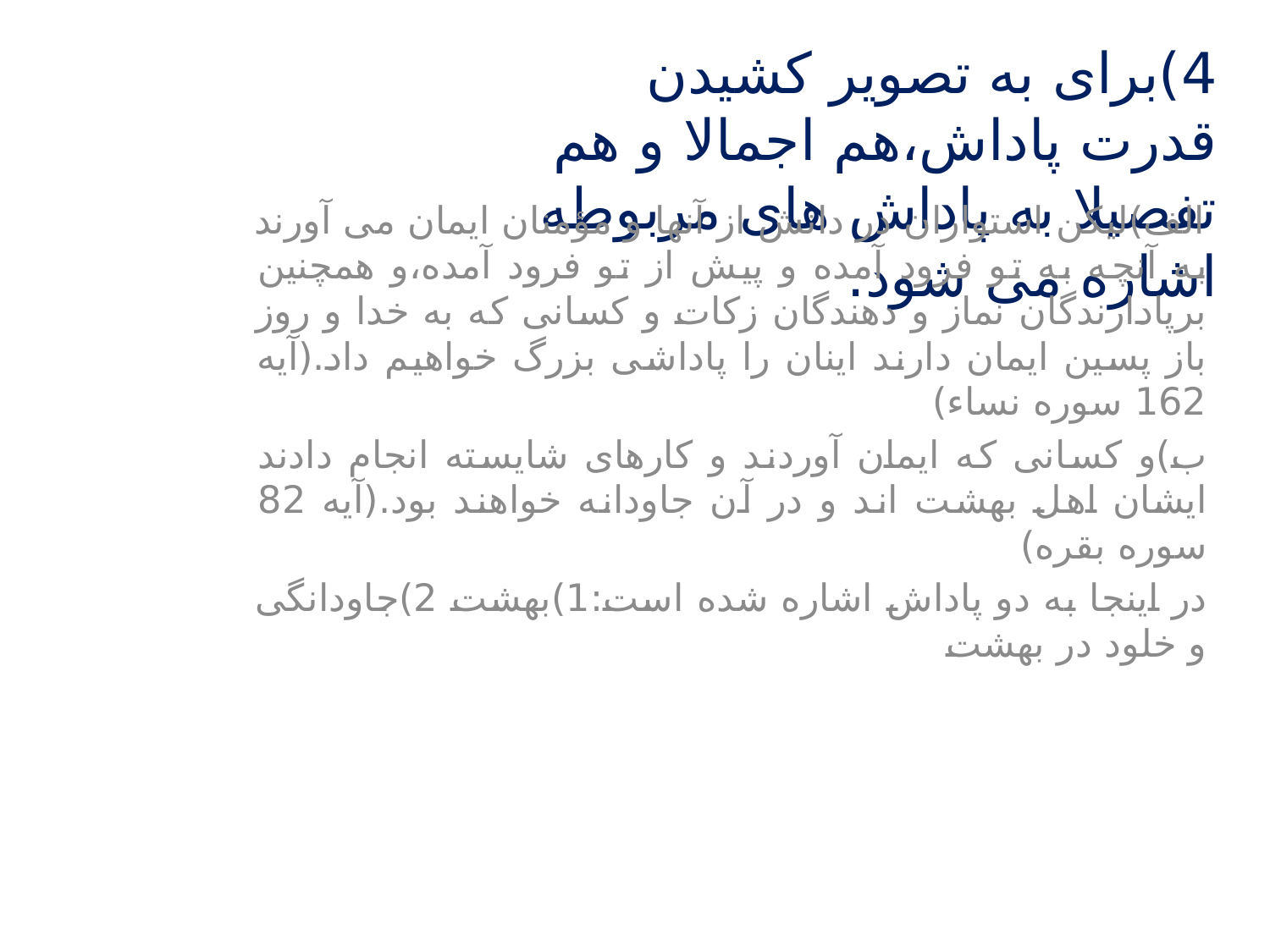

# 4)برای به تصویر کشیدن قدرت پاداش،هم اجمالا و هم تفصیلا به پاداش های مربوطه اشاره می شود.
الف)لیکن استواران در دانش از آنها و مؤمنان ایمان می آورند به آنچه به تو فرود آمده و پیش از تو فرود آمده،و همچنین برپادارندگان نماز و دهندگان زکات و کسانی که به خدا و روز باز پسین ایمان دارند اینان را پاداشی بزرگ خواهیم داد.(آیه 162 سوره نساء)
ب)و کسانی که ایمان آوردند و کارهای شایسته انجام دادند ایشان اهل بهشت اند و در آن جاودانه خواهند بود.(آیه 82 سوره بقره)
در اینجا به دو پاداش اشاره شده است:1)بهشت 2)جاودانگی و خلود در بهشت